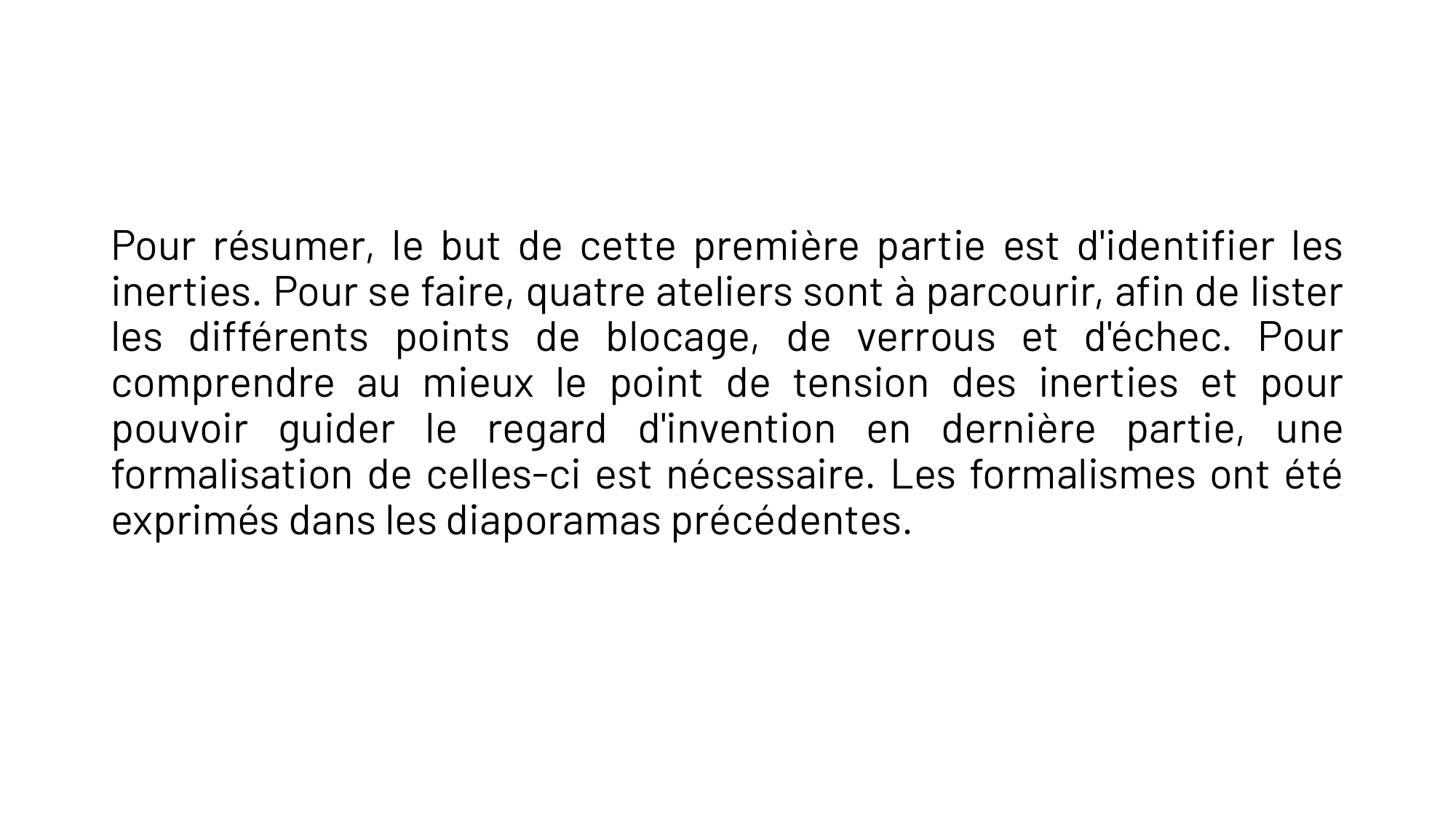

Pour résumer, le but de cette première partie est d'identifier les inerties. Pour se faire, quatre ateliers sont à parcourir, afin de lister les différents points de blocage, de verrous et d'échec. Pour comprendre au mieux le point de tension des inerties et pour pouvoir guider le regard d'invention en dernière partie, une formalisation de celles-ci est nécessaire. Les formalismes ont été exprimés dans les diaporamas précédentes.